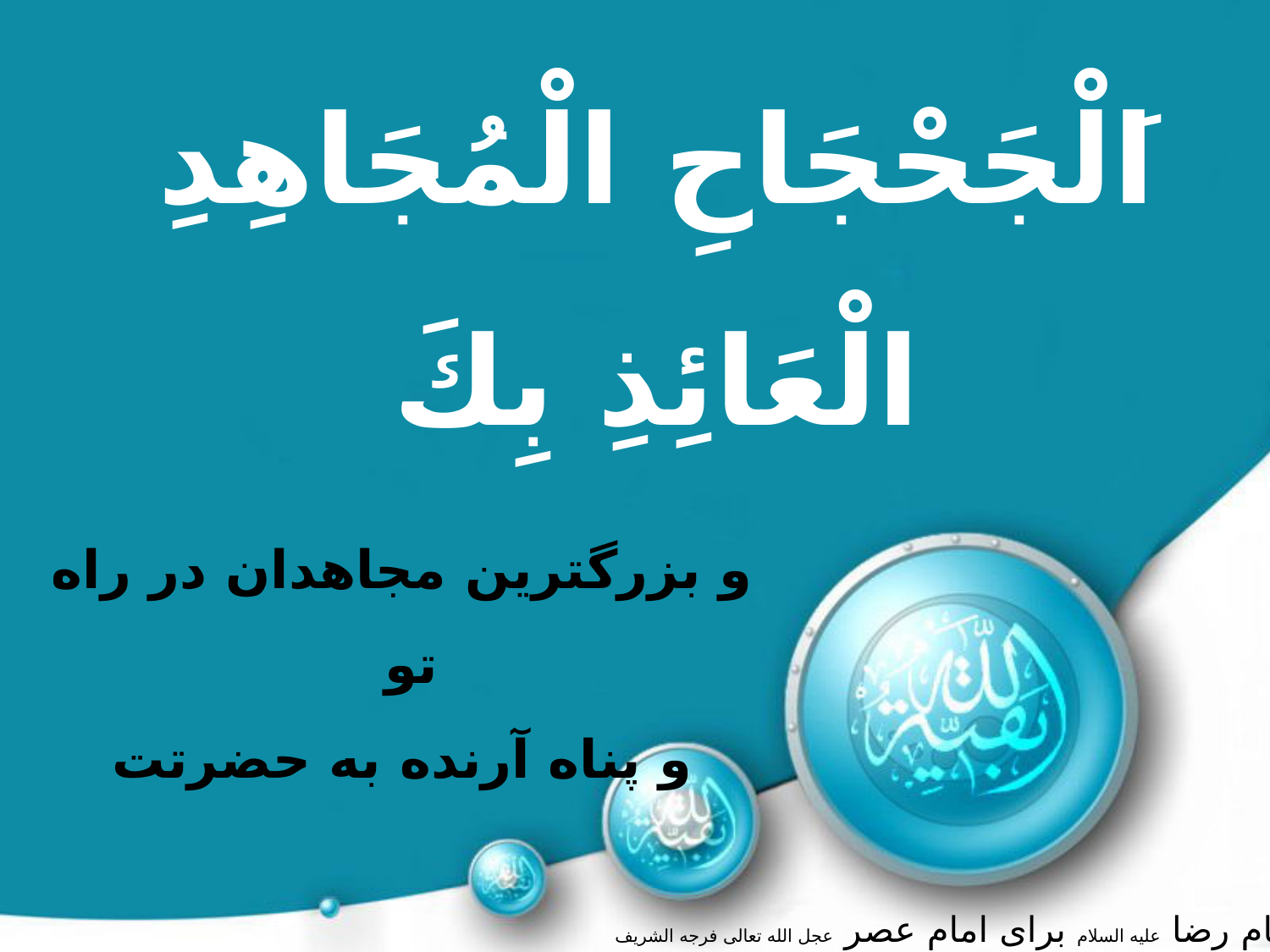

اَلْجَحْجَاحِ الْمُجَاهِدِ
الْعَائِذِ بِكَ ‏
و بزرگترين مجاهدان در راه تو
و پناه آرنده به حضرتت